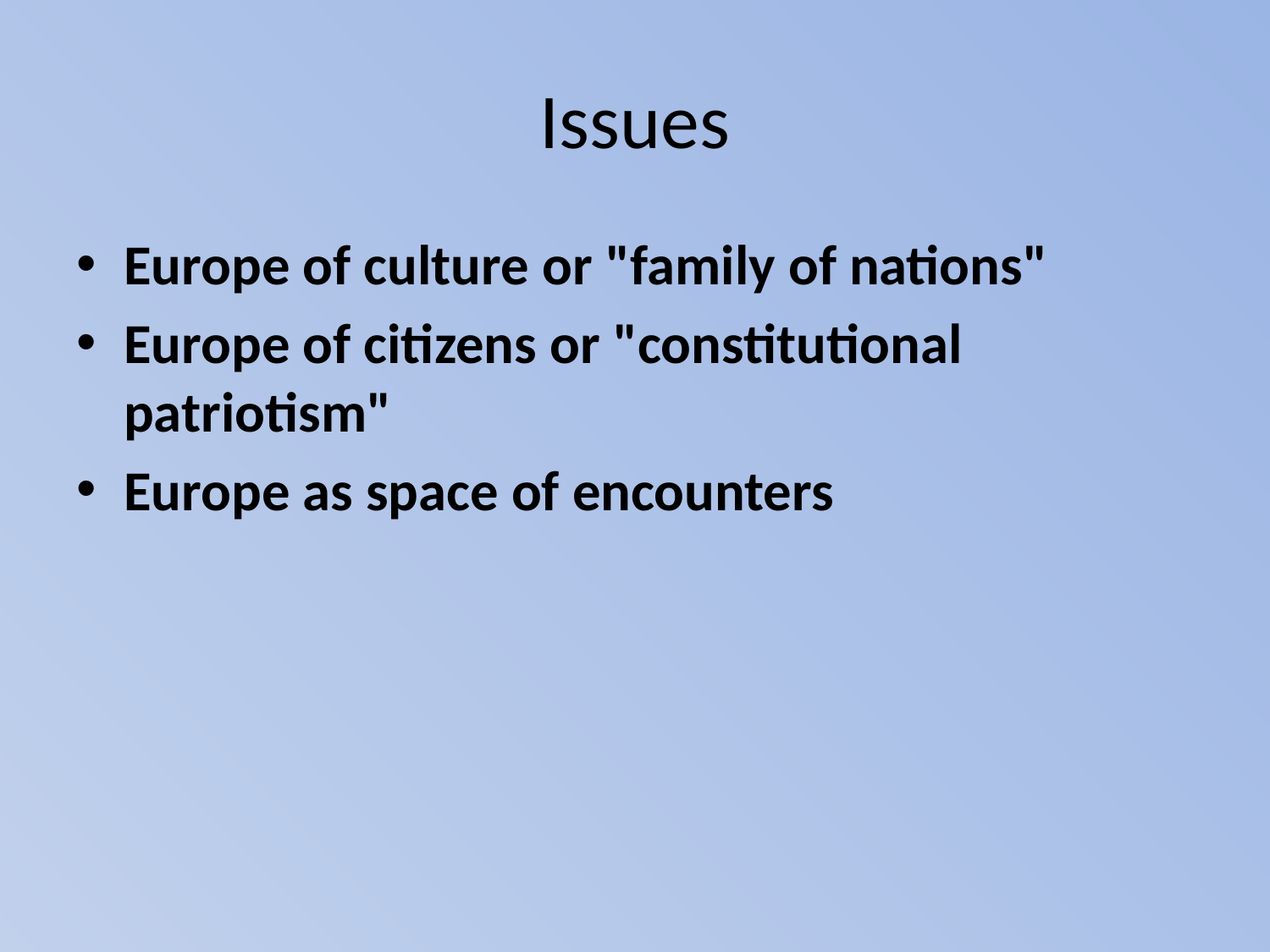

# Issues
Europe of culture or "family of nations"
Europe of citizens or "constitutional patriotism"
Europe as space of encounters